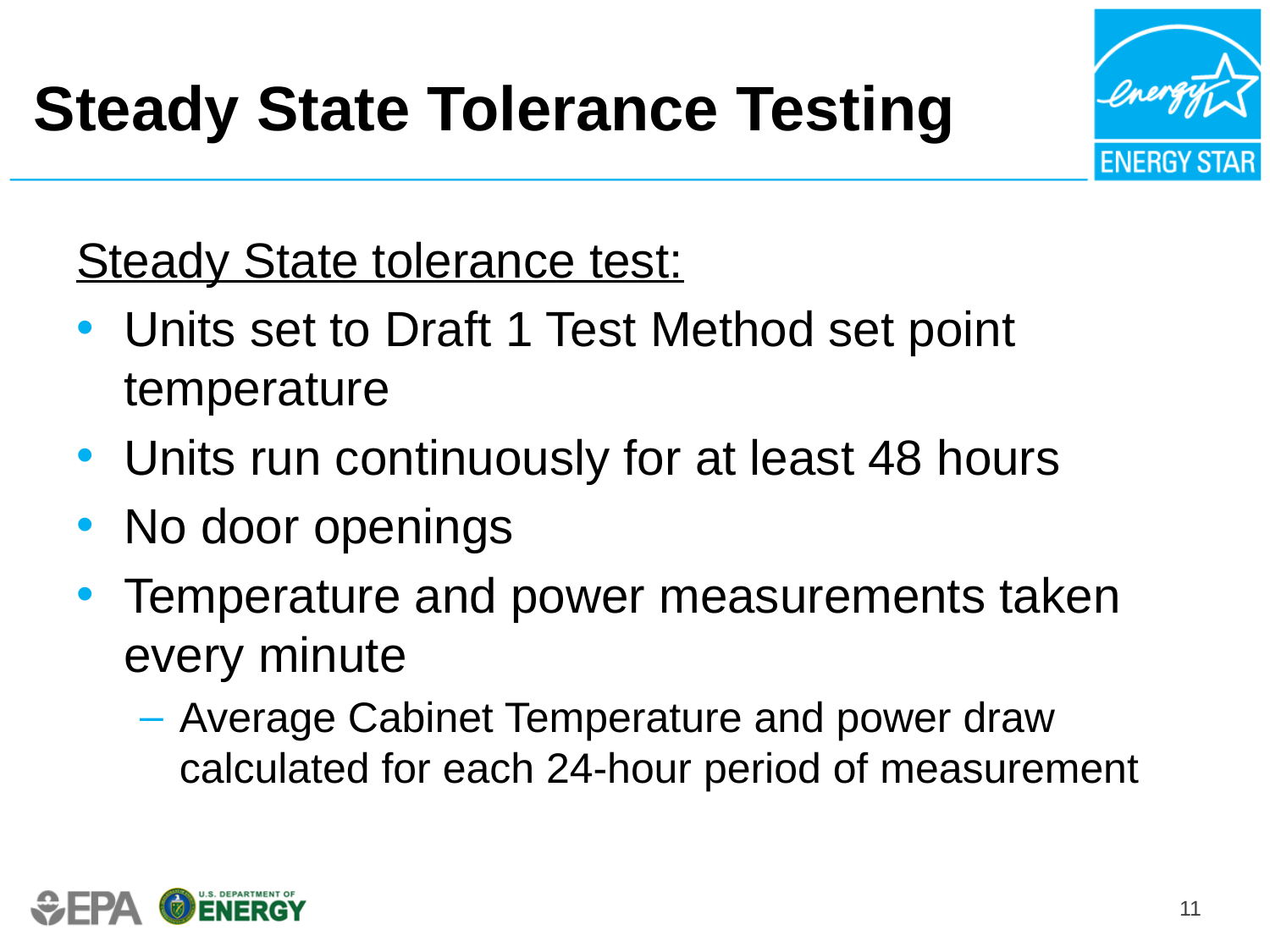

# Steady State Tolerance Testing
Steady State tolerance test:
Units set to Draft 1 Test Method set point temperature
Units run continuously for at least 48 hours
No door openings
Temperature and power measurements taken every minute
Average Cabinet Temperature and power draw calculated for each 24-hour period of measurement